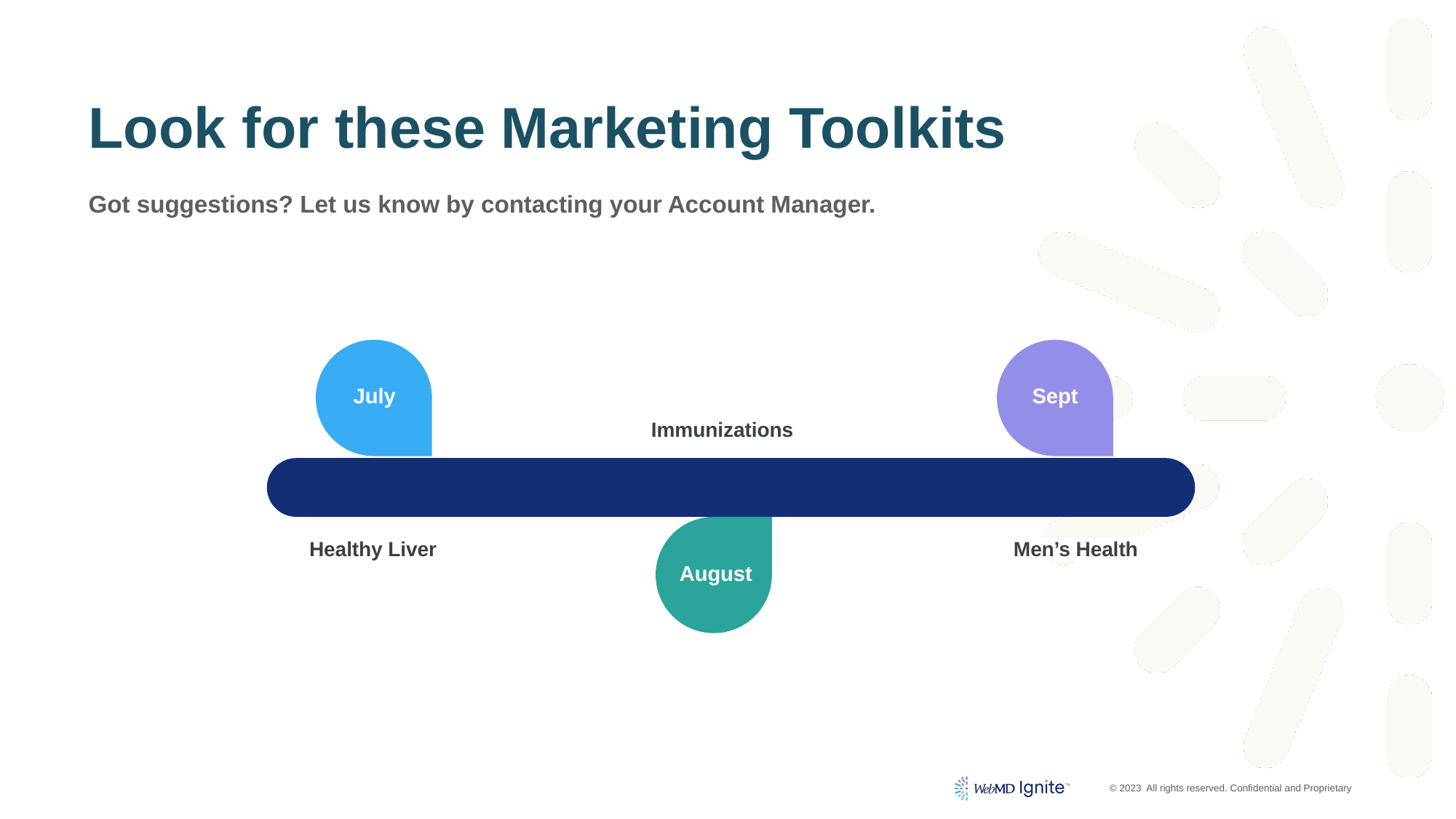

# Look for these Marketing Toolkits
Got suggestions? Let us know by contacting your Account Manager.
Immunizations
July
Sept
Healthy Liver
Men’s Health
August